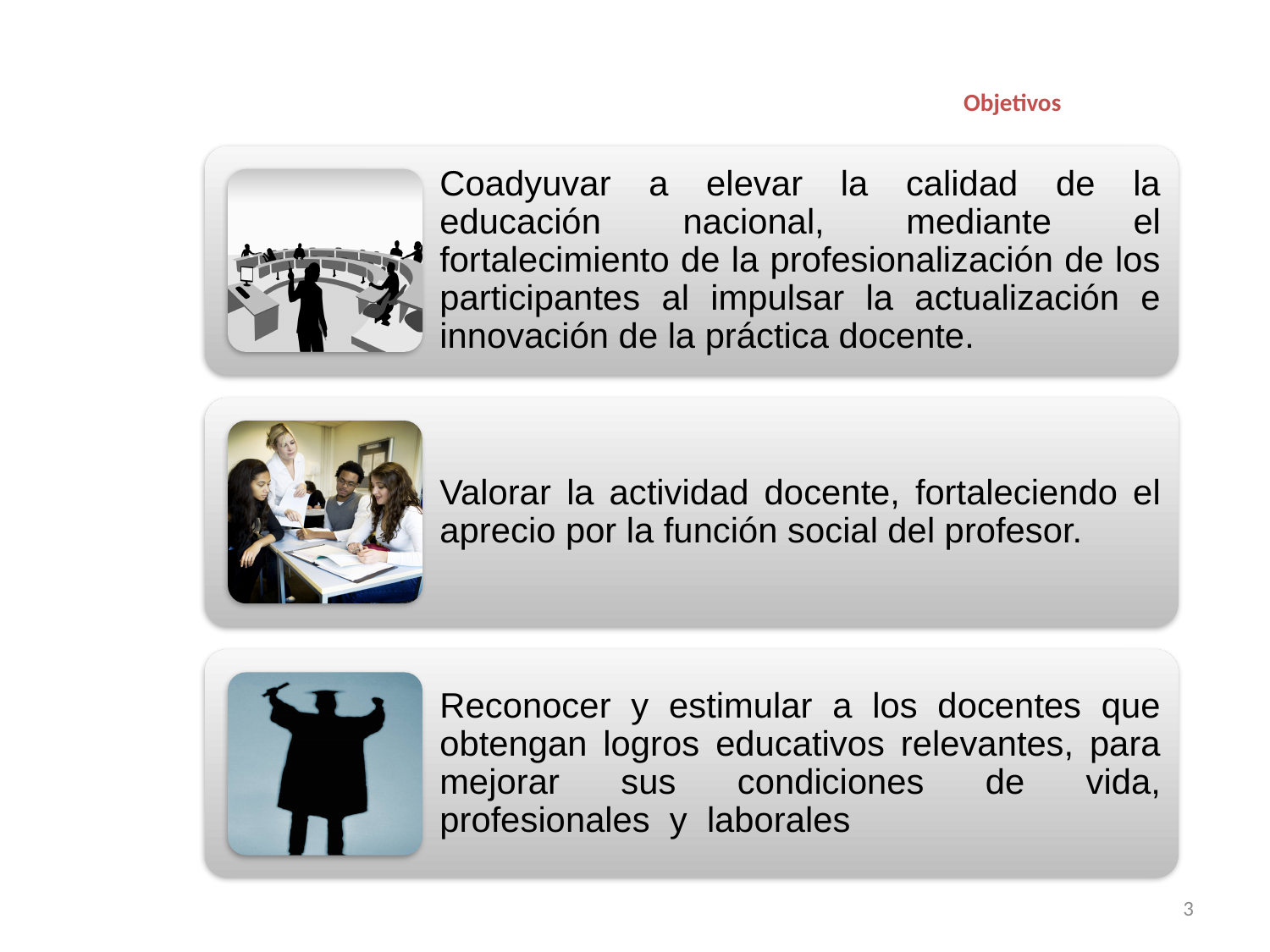

Objetivos
Coadyuvar a elevar la calidad de la educación nacional, mediante el fortalecimiento de la profesionalización de los participantes al impulsar la actualización e innovación de la práctica docente.
Valorar la actividad docente, fortaleciendo el aprecio por la función social del profesor.
Reconocer y estimular a los docentes que obtengan logros educativos relevantes, para mejorar sus condiciones de vida, profesionales  y  laborales
3